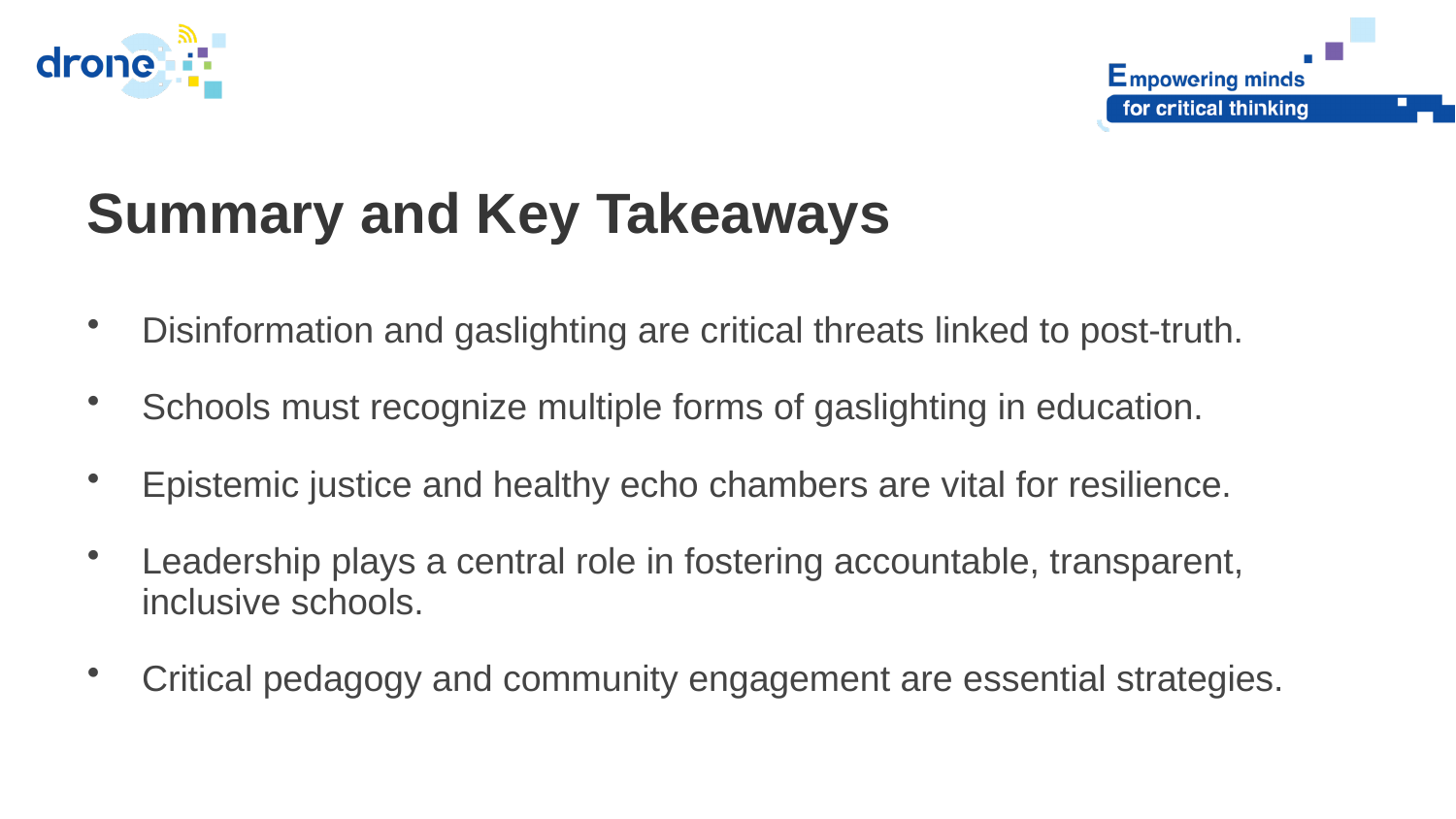

Summary and Key Takeaways
Disinformation and gaslighting are critical threats linked to post-truth.
Schools must recognize multiple forms of gaslighting in education.
Epistemic justice and healthy echo chambers are vital for resilience.
Leadership plays a central role in fostering accountable, transparent, inclusive schools.
Critical pedagogy and community engagement are essential strategies.